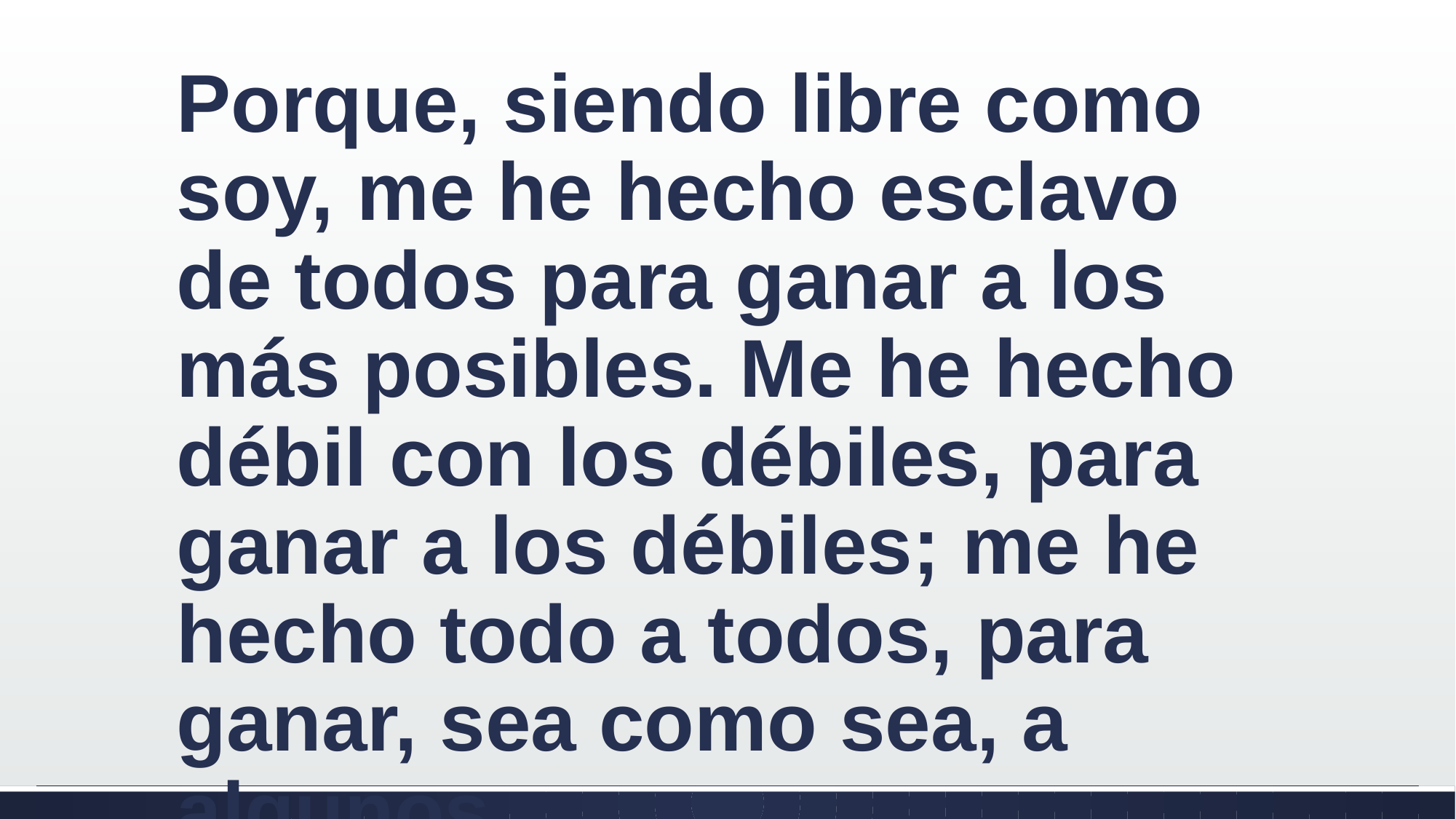

#
Porque, siendo libre como soy, me he hecho esclavo de todos para ganar a los más posibles. Me he hecho débil con los débiles, para ganar a los débiles; me he hecho todo a todos, para ganar, sea como sea, a algunos.